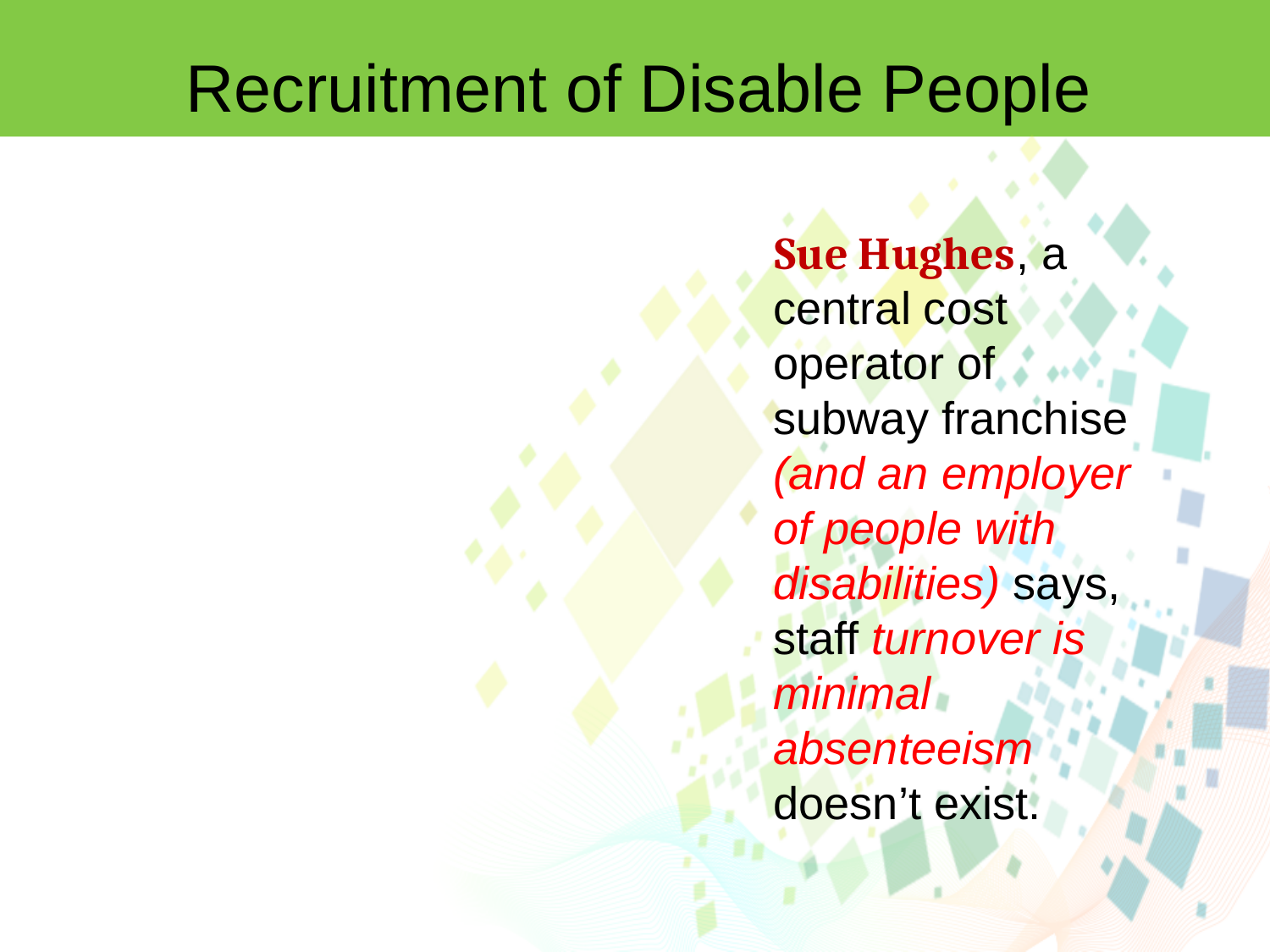

Recruitment of Disable People
Sue Hughes, a central cost operator of subway franchise (and an employer of people with disabilities) says, staff turnover is minimal absenteeism doesn’t exist.